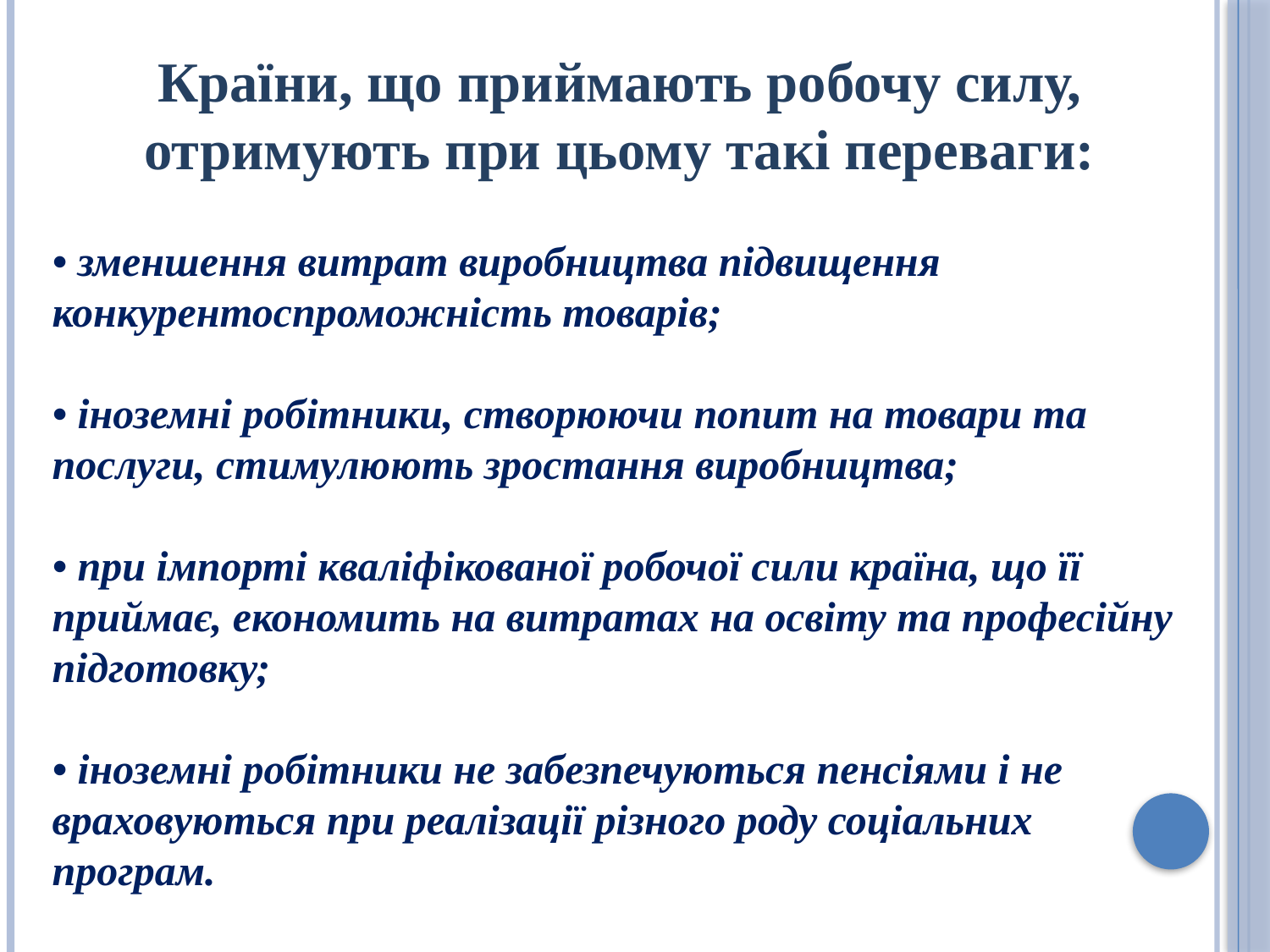

Країни, що приймають робочу силу, отримують при цьому такі переваги:
• зменшення витрат виробництва підвищення конкурентоспроможність товарів;

• іноземні робітники, створюючи попит на товари та послуги, стимулюють зростання виробництва;

• при імпорті кваліфікованої робочої сили країна, що її приймає, економить на витратах на освіту та професійну підготовку;

• іноземні робітники не забезпечуються пенсіями і не враховуються при реалізації різного роду соціальних програм.